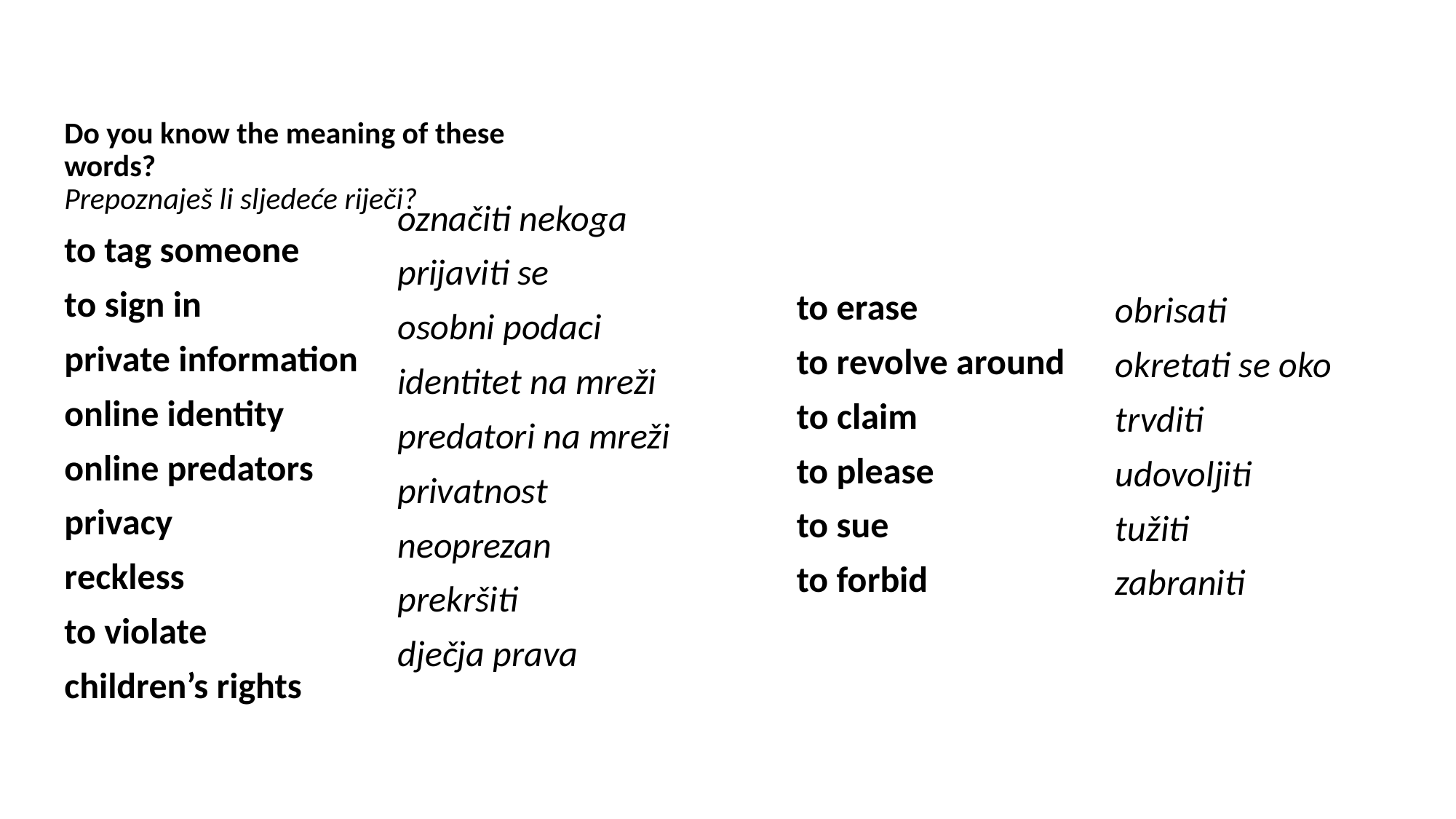

Do you know the meaning of these words?
Prepoznaješ li sljedeće riječi?
to tag someone
to sign in
private information
online identity
online predators
privacy
reckless
to violate
children’s rights
označiti nekoga
prijaviti se
osobni podaci
identitet na mreži
predatori na mreži
privatnost
neoprezan
prekršiti
dječja prava
to erase
to revolve around
to claim
to please
to sue
to forbid
obrisati
okretati se oko
trvditi
udovoljiti
tužiti
zabraniti